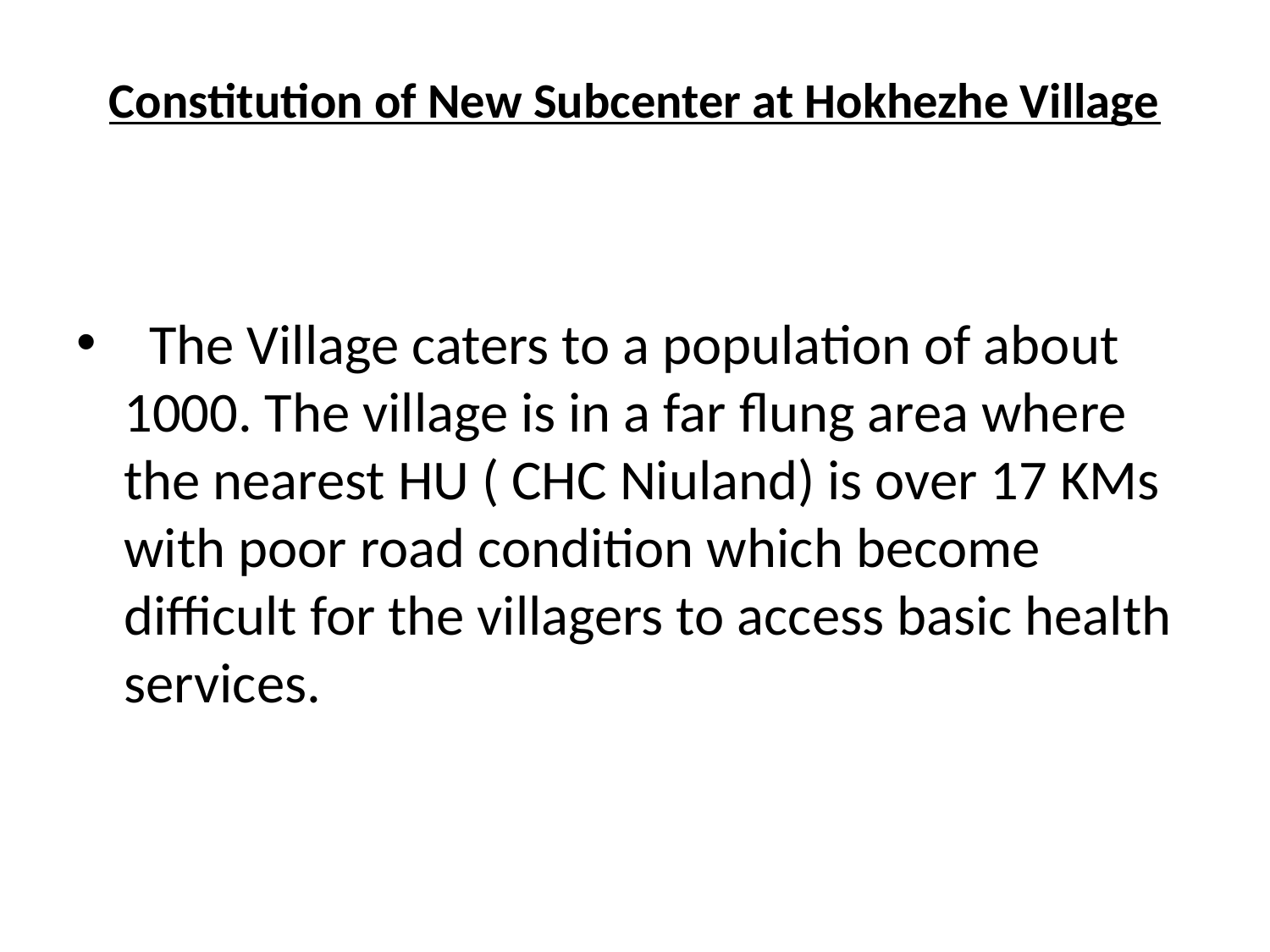

# Constitution of New Subcenter at Hokhezhe Village

  The Village caters to a population of about 1000. The village is in a far flung area where the nearest HU ( CHC Niuland) is over 17 KMs with poor road condition which become difficult for the villagers to access basic health services.